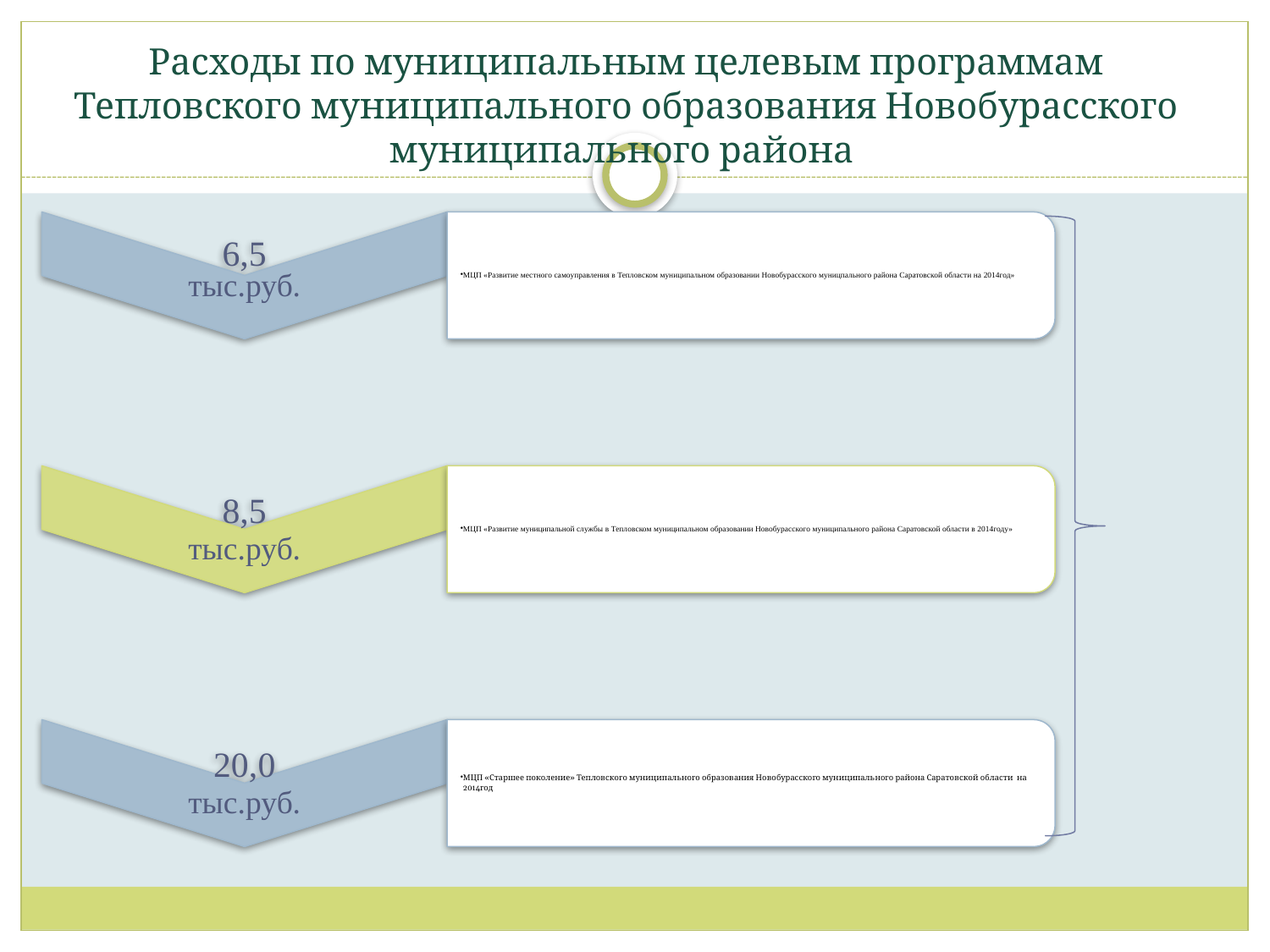

# Расходы по муниципальным целевым программам Тепловского муниципального образования Новобурасского муниципального района
6,5
тыс.руб.
МЦП «Развитие местного самоуправления в Тепловском муниципальном образовании Новобурасского муницпального района Саратовской области на 2014год»
МЦП «Развитие муниципальной службы в Тепловском муниципальном образовании Новобурасского муниципального района Саратовской области в 2014году»
20,0
тыс.руб.
МЦП «Старшее поколение» Тепловского муниципального образования Новобурасского муниципального района Саратовской области  на 2014год
8,5
тыс.руб.